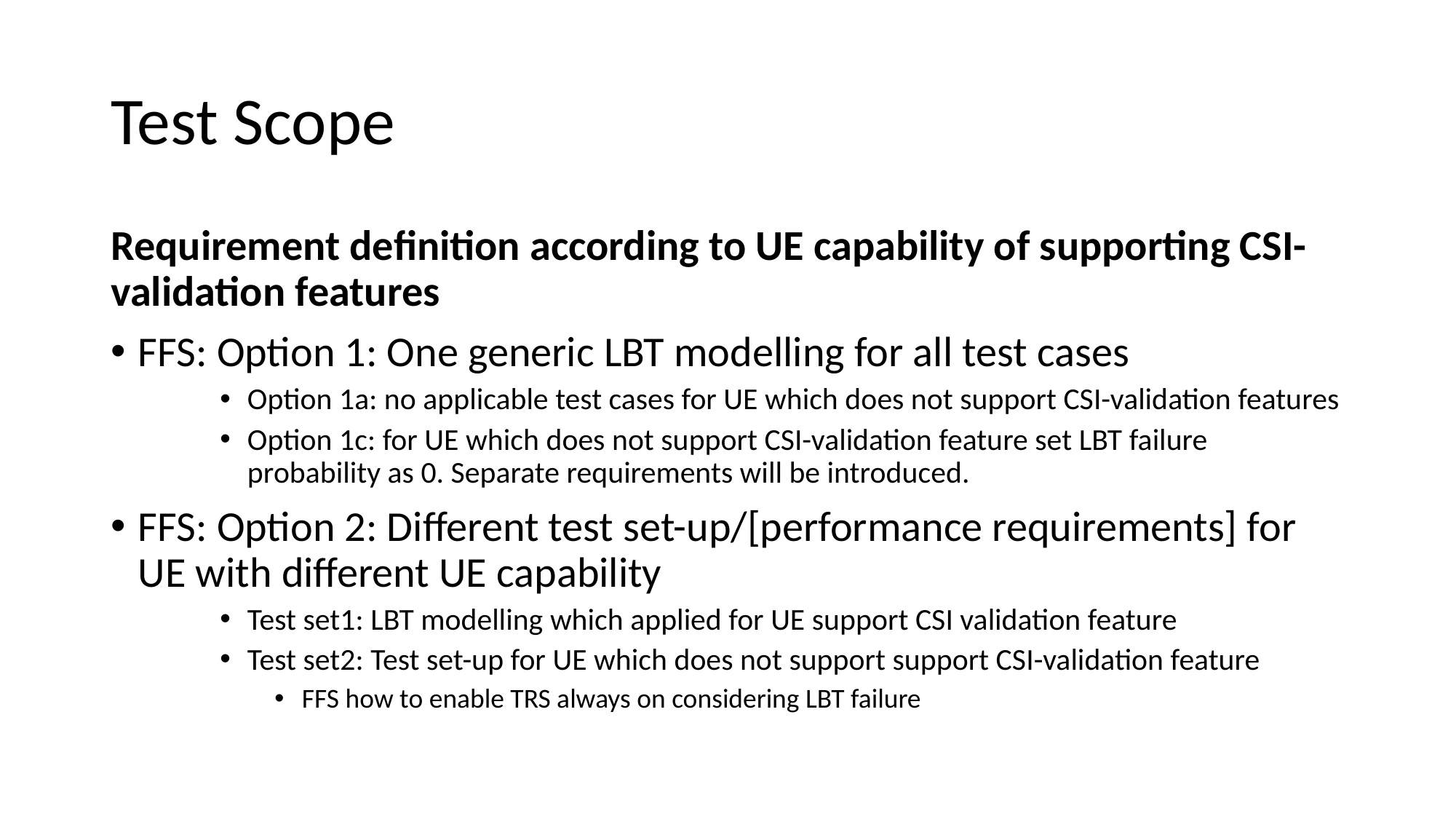

# Test Scope
Requirement definition according to UE capability of supporting CSI-validation features
FFS: Option 1: One generic LBT modelling for all test cases
Option 1a: no applicable test cases for UE which does not support CSI-validation features
Option 1c: for UE which does not support CSI-validation feature set LBT failure probability as 0. Separate requirements will be introduced.
FFS: Option 2: Different test set-up/[performance requirements] for UE with different UE capability
Test set1: LBT modelling which applied for UE support CSI validation feature
Test set2: Test set-up for UE which does not support support CSI-validation feature
FFS how to enable TRS always on considering LBT failure